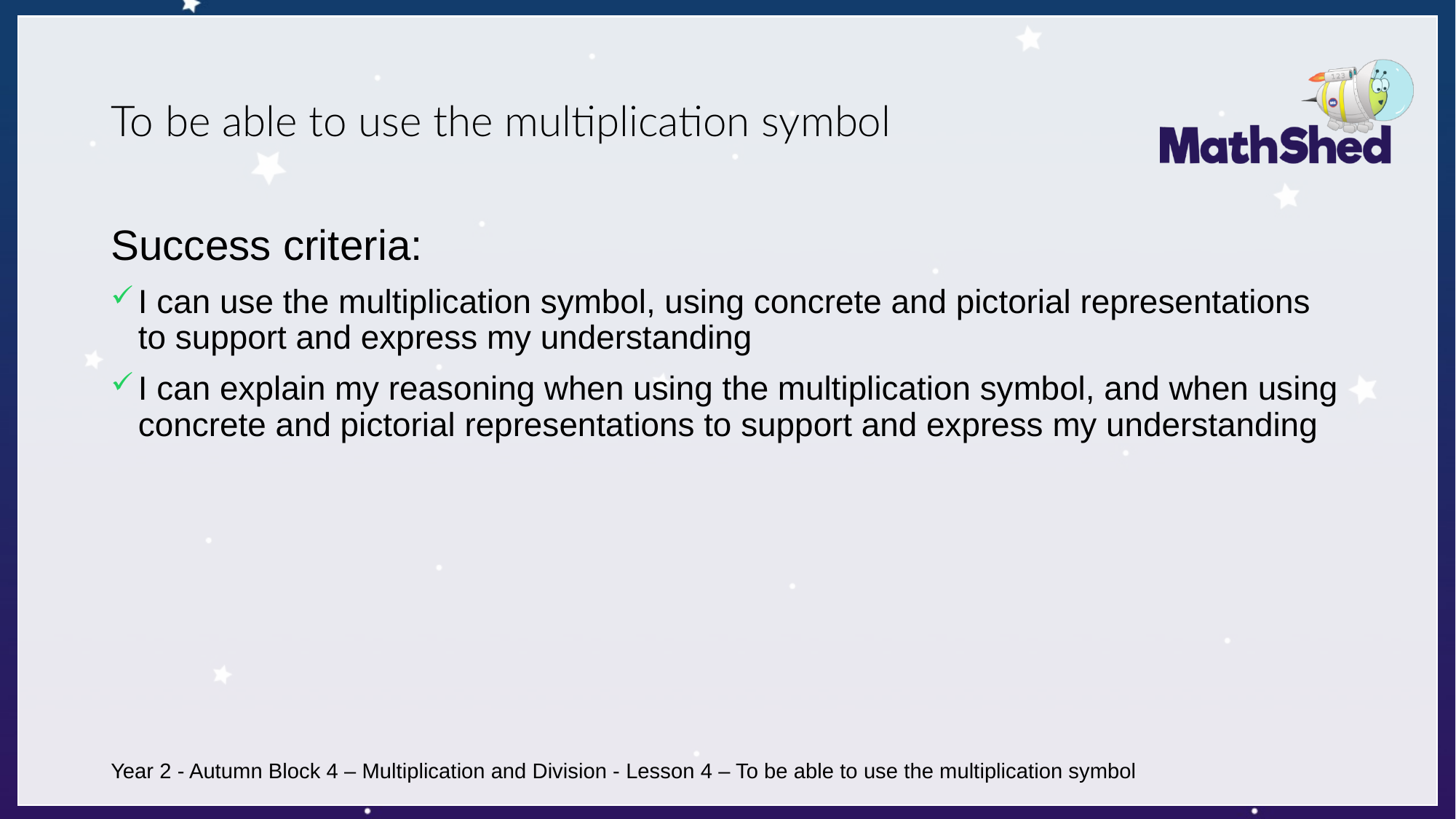

# To be able to use the multiplication symbol
Success criteria:
I can use the multiplication symbol, using concrete and pictorial representations to support and express my understanding
I can explain my reasoning when using the multiplication symbol, and when using concrete and pictorial representations to support and express my understanding
Year 2 - Autumn Block 4 – Multiplication and Division - Lesson 4 – To be able to use the multiplication symbol